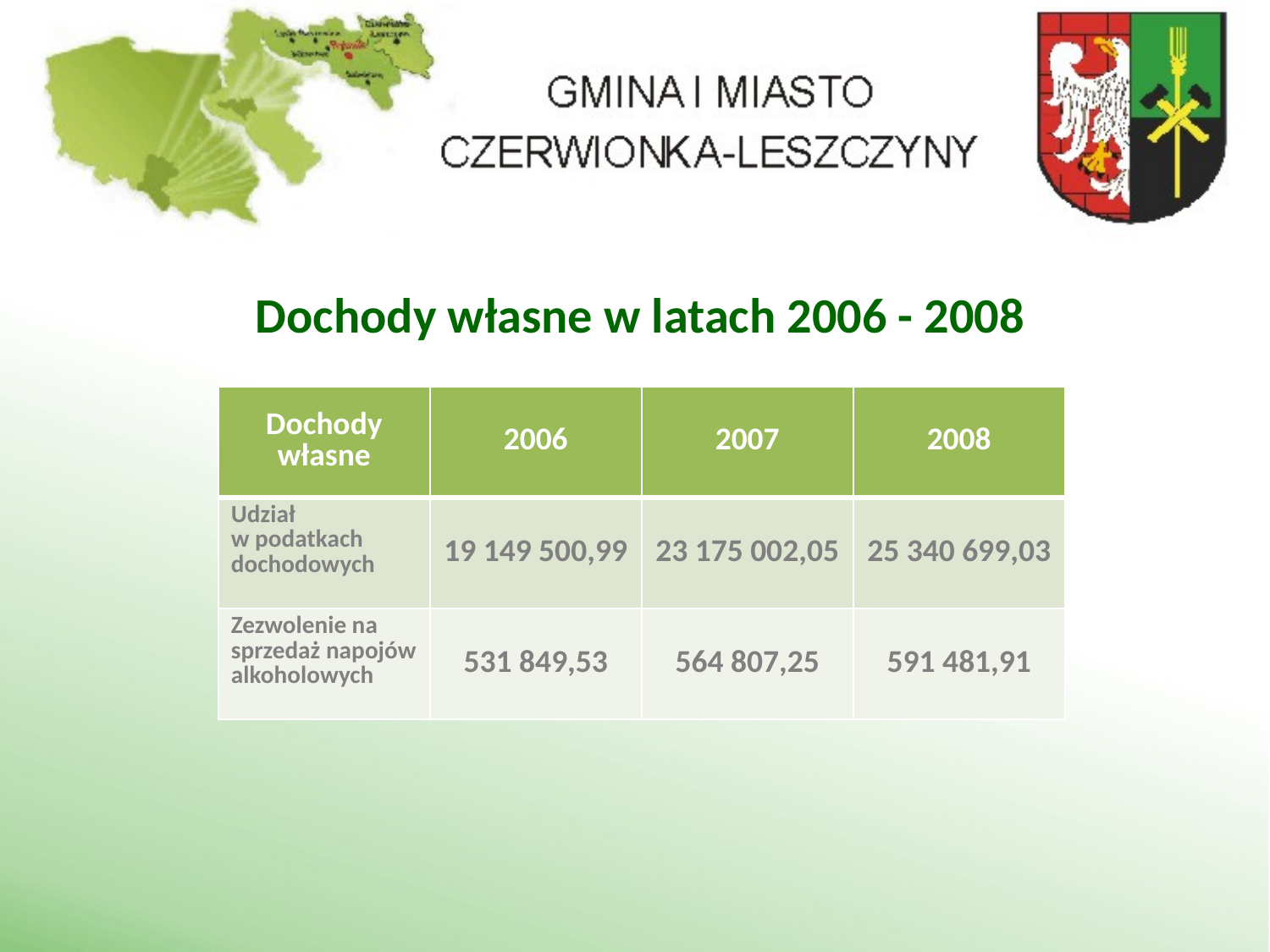

Dochody własne w latach 2006 - 2008
| Dochody własne | 2006 | 2007 | 2008 |
| --- | --- | --- | --- |
| Udział w podatkach dochodowych | 19 149 500,99 | 23 175 002,05 | 25 340 699,03 |
| Zezwolenie na sprzedaż napojów alkoholowych | 531 849,53 | 564 807,25 | 591 481,91 |